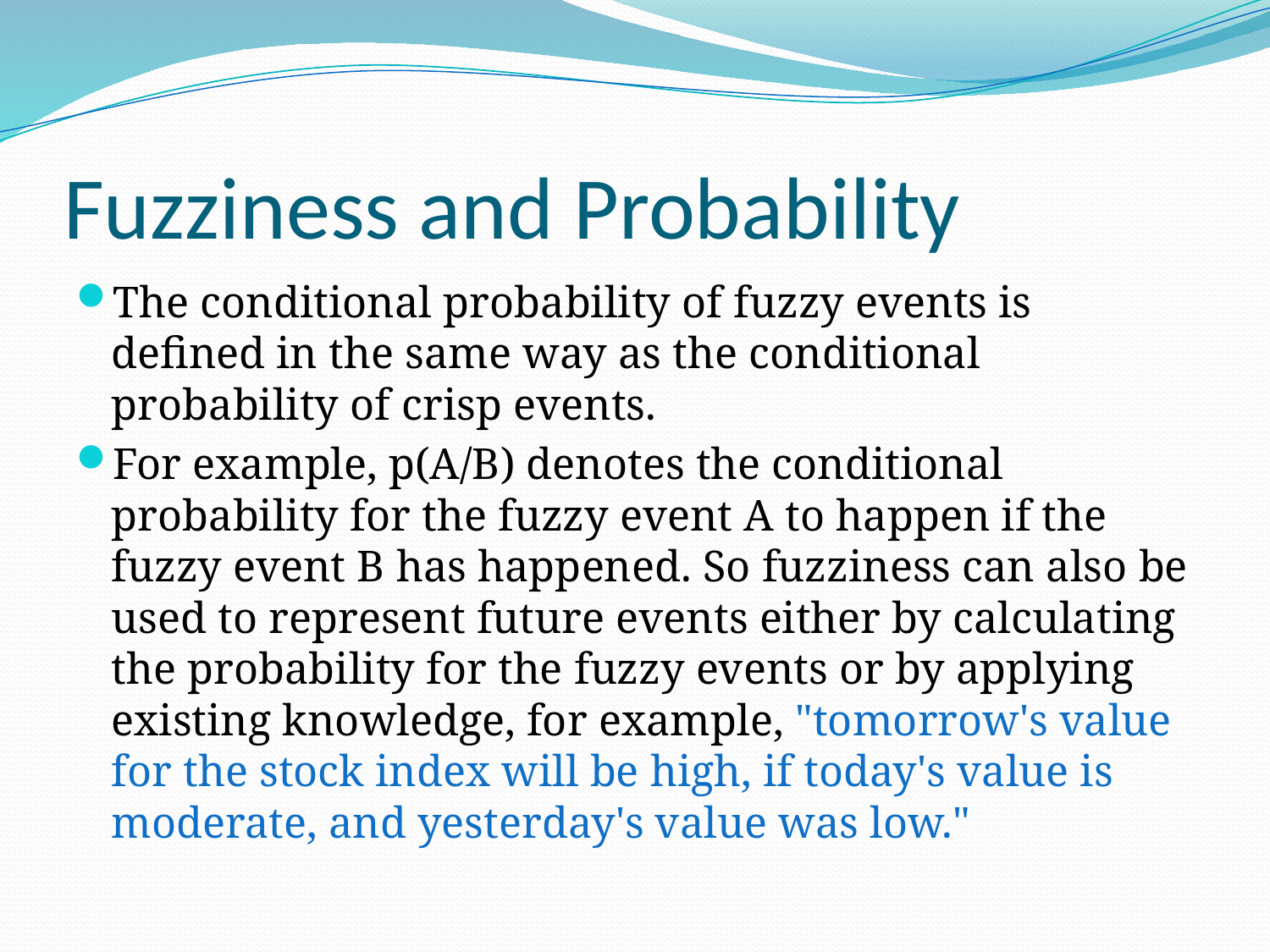

# Fuzziness and Probability
The conditional probability of fuzzy events is defined in the same way as the conditional probability of crisp events.
For example, p(A/B) denotes the conditional probability for the fuzzy event A to happen if the fuzzy event B has happened. So fuzziness can also be used to represent future events either by calculating the probability for the fuzzy events or by applying existing knowledge, for example, "tomorrow's value for the stock index will be high, if today's value is moderate, and yesterday's value was low."